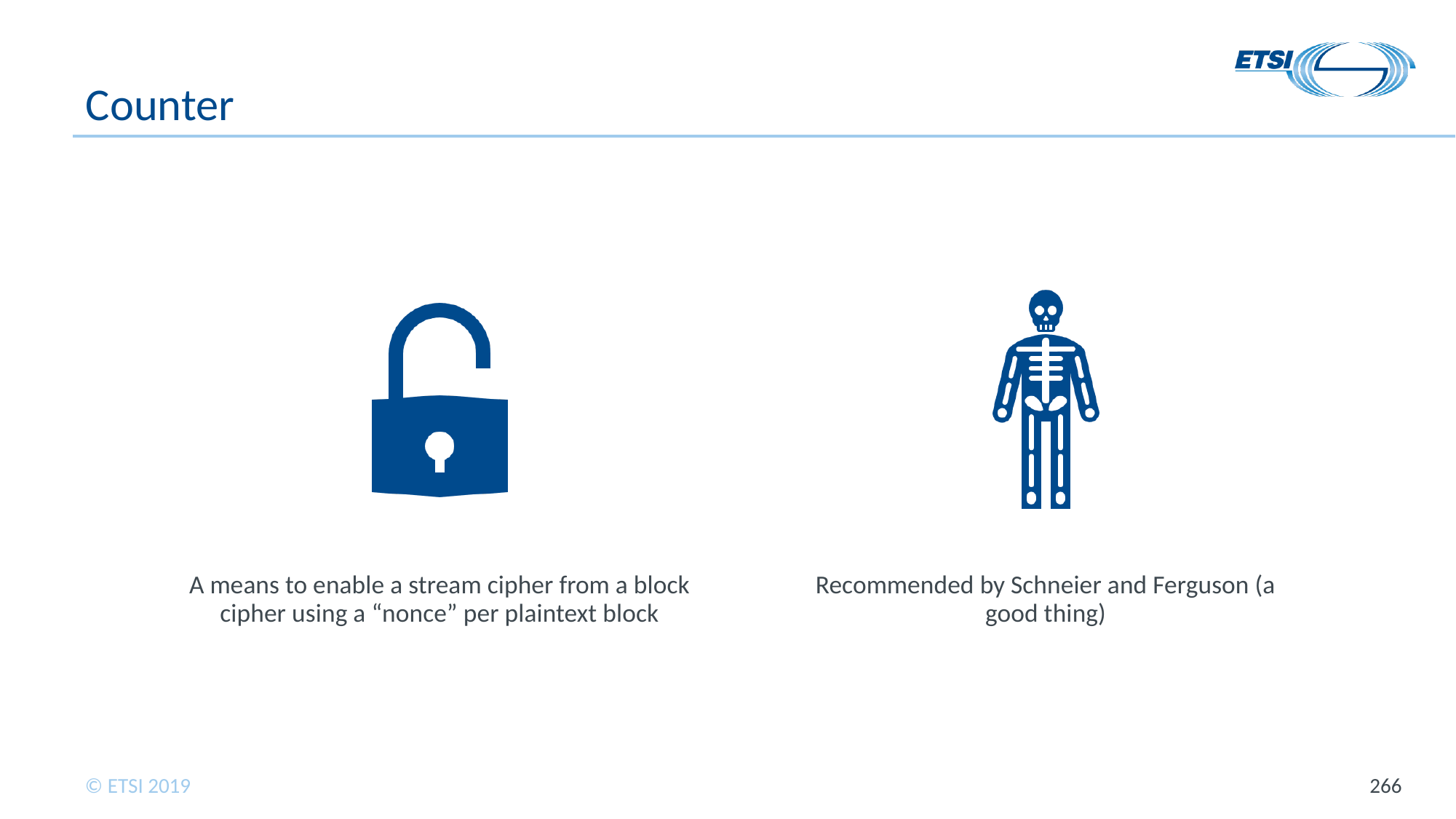

# Counter
A means to enable a stream cipher from a block cipher using a “nonce” per plaintext block
Recommended by Schneier and Ferguson (a good thing)